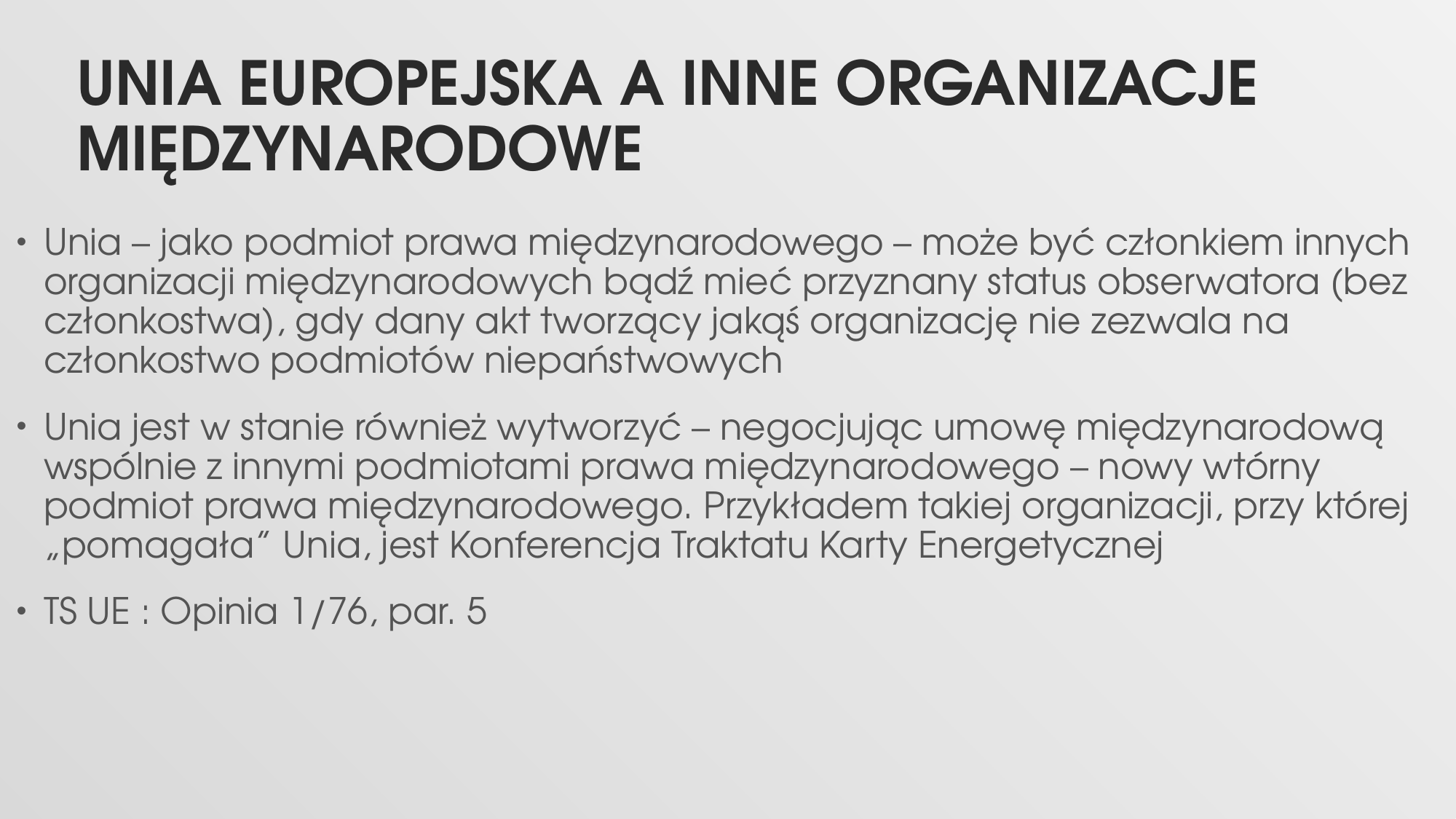

# Unia europejska a inne organizacje międzynarodowe
Unia – jako podmiot prawa międzynarodowego – może być członkiem innych organizacji międzynarodowych bądź mieć przyznany status obserwatora (bez członkostwa), gdy dany akt tworzący jakąś organizację nie zezwala na członkostwo podmiotów niepaństwowych
Unia jest w stanie również wytworzyć – negocjując umowę międzynarodową wspólnie z innymi podmiotami prawa międzynarodowego – nowy wtórny podmiot prawa międzynarodowego. Przykładem takiej organizacji, przy której „pomagała” Unia, jest Konferencja Traktatu Karty Energetycznej
TS UE : Opinia 1/76, par. 5